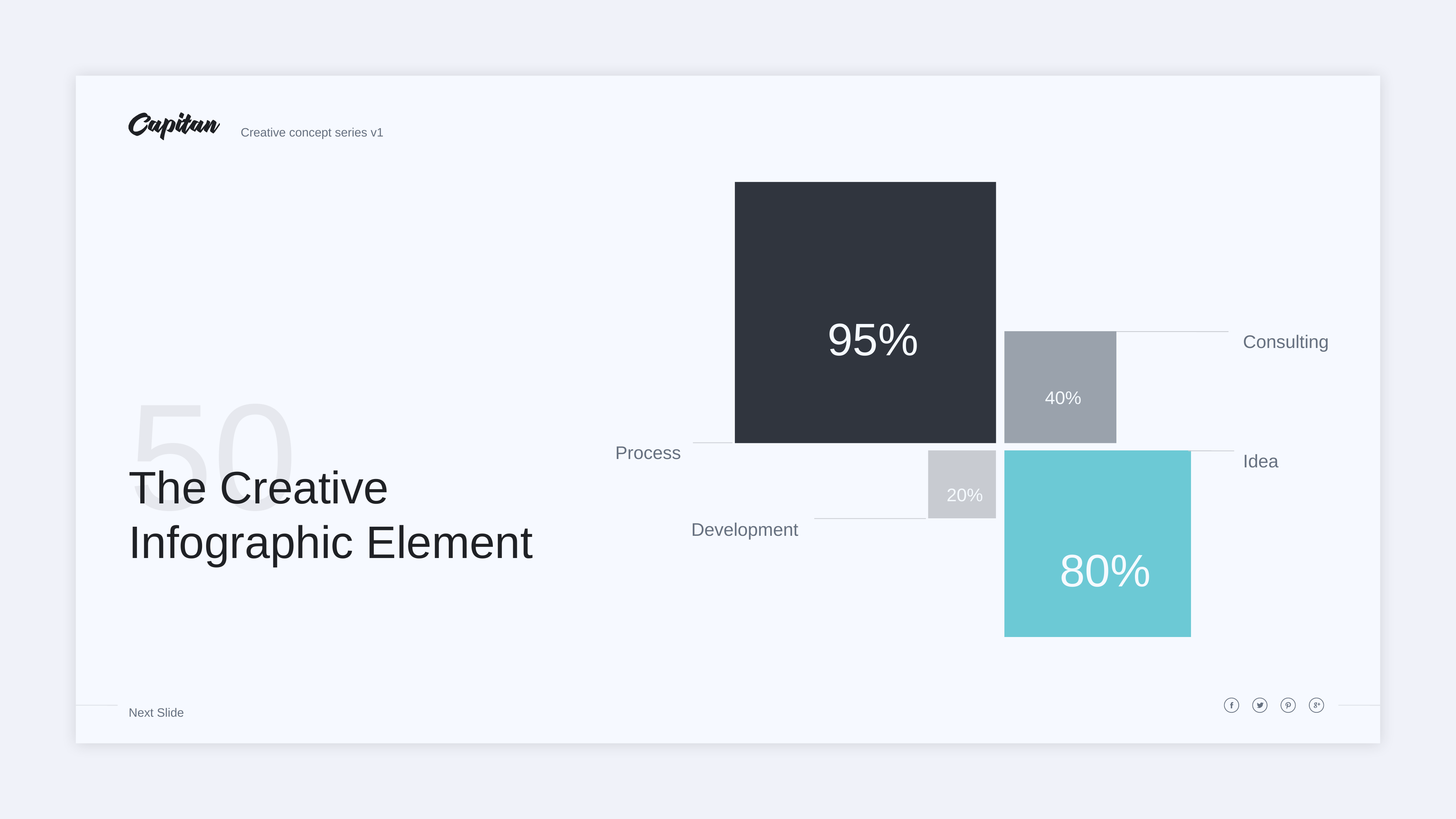

95%
Consulting

50
40%
Process
Idea

The Creative
Infographic Element
20%
Development
80%